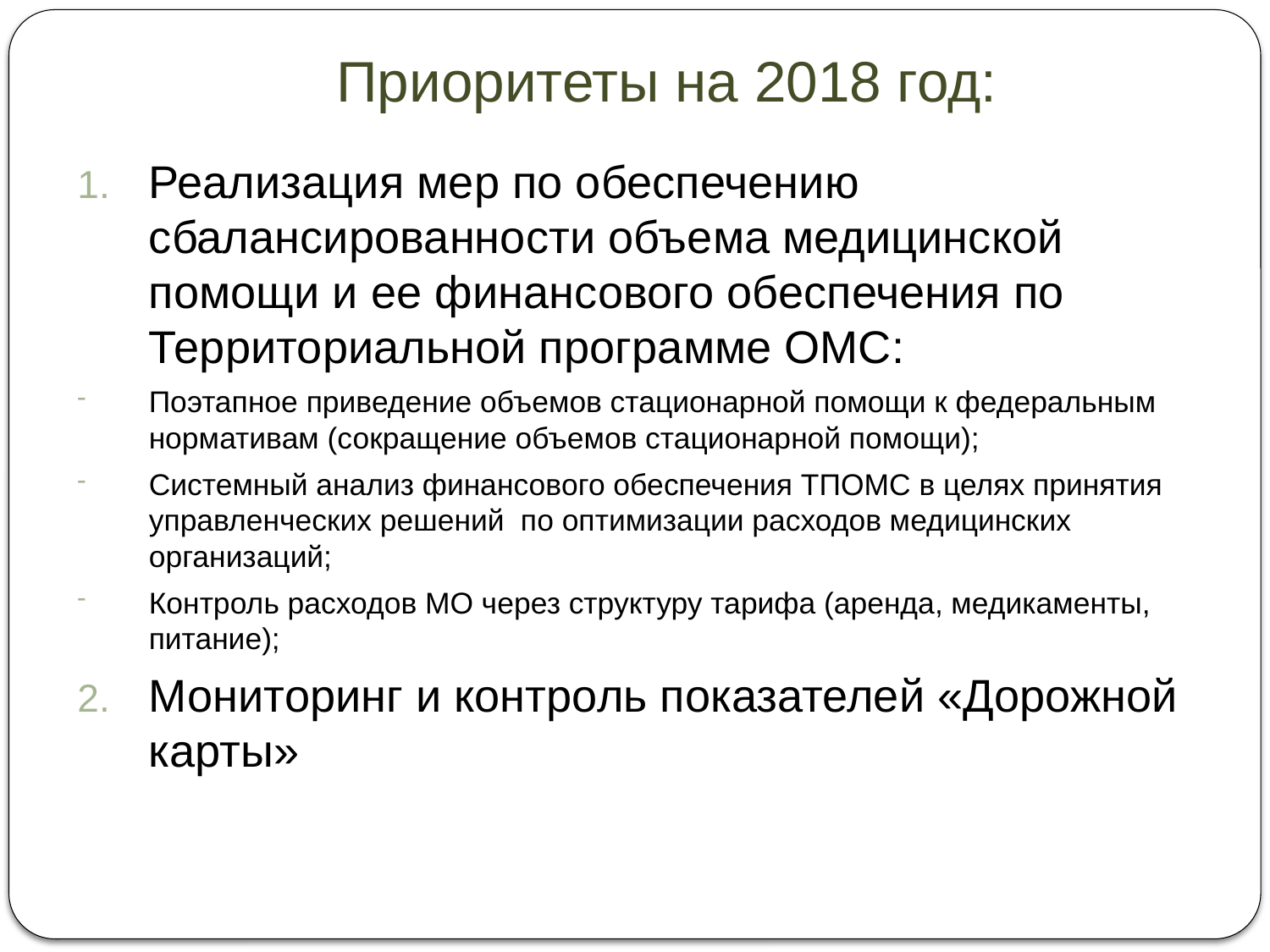

# Приоритеты на 2018 год:
Реализация мер по обеспечению сбалансированности объема медицинской помощи и ее финансового обеспечения по Территориальной программе ОМС:
Поэтапное приведение объемов стационарной помощи к федеральным нормативам (сокращение объемов стационарной помощи);
Системный анализ финансового обеспечения ТПОМС в целях принятия управленческих решений  по оптимизации расходов медицинских организаций;
Контроль расходов МО через структуру тарифа (аренда, медикаменты, питание);
Мониторинг и контроль показателей «Дорожной карты»